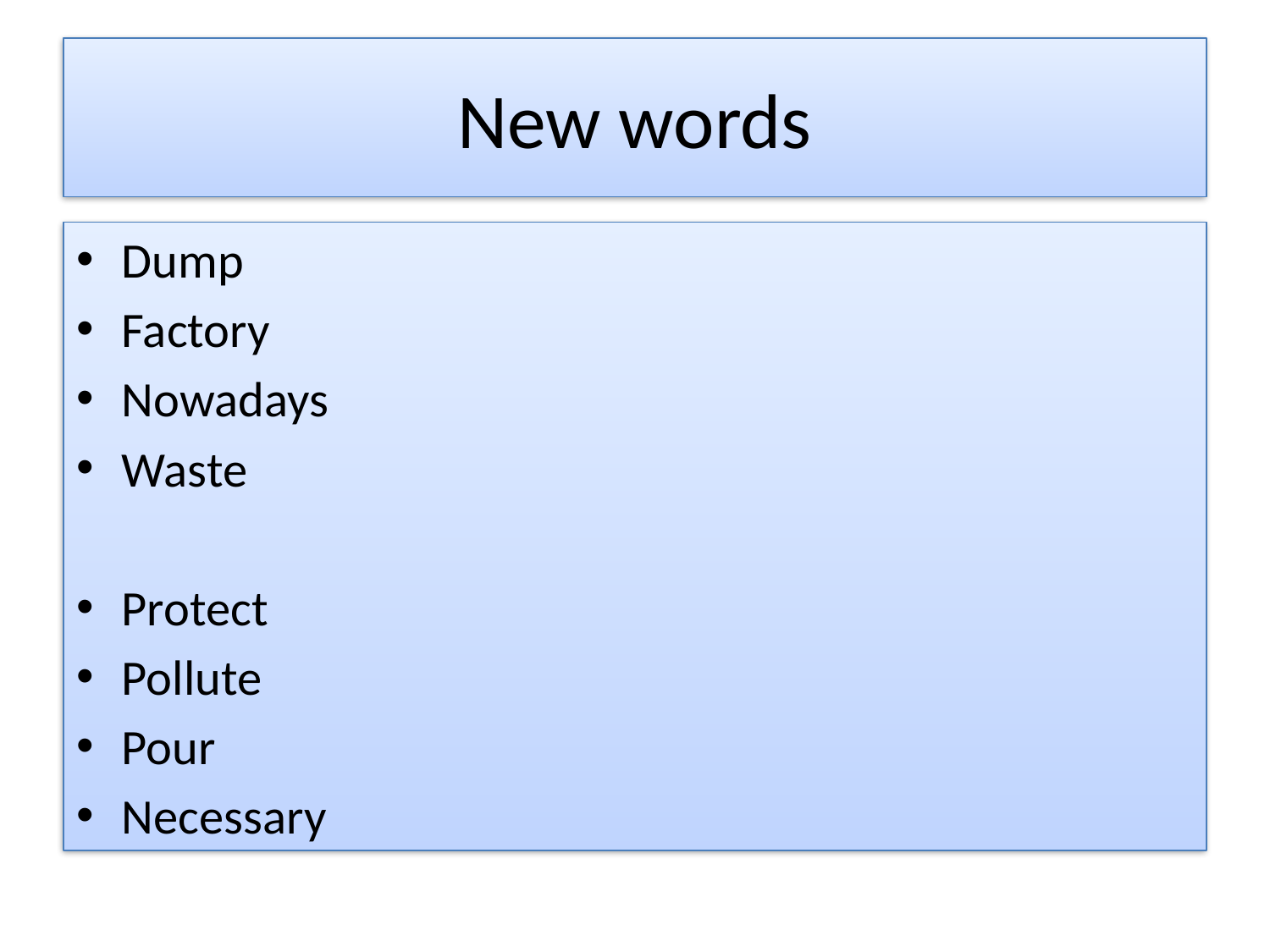

# New words
Dump
Factory
Nowadays
Waste

Protect
Pollute
Pour
Necessary